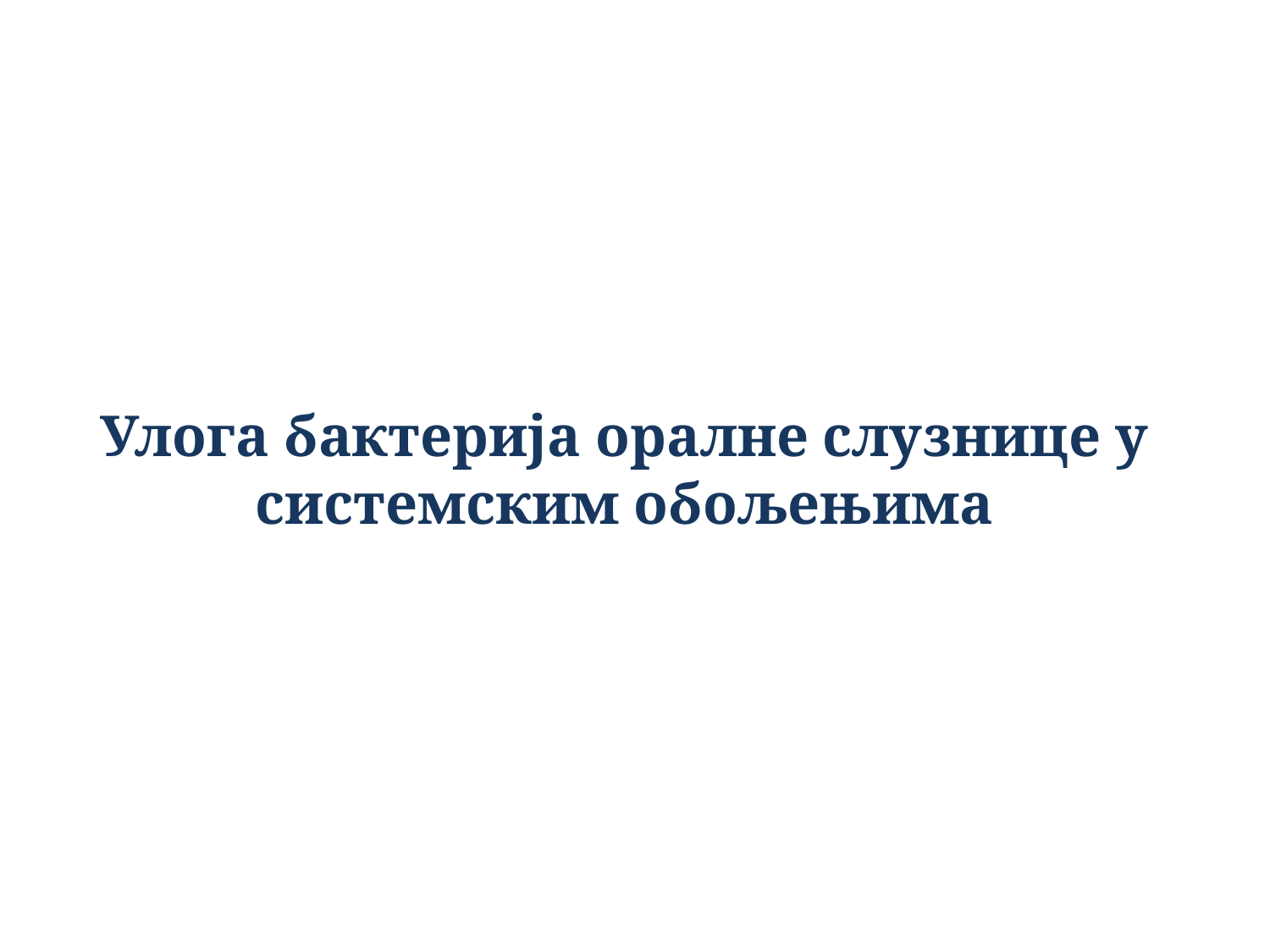

# Улога бактерија оралне слузнице у системским обољењима